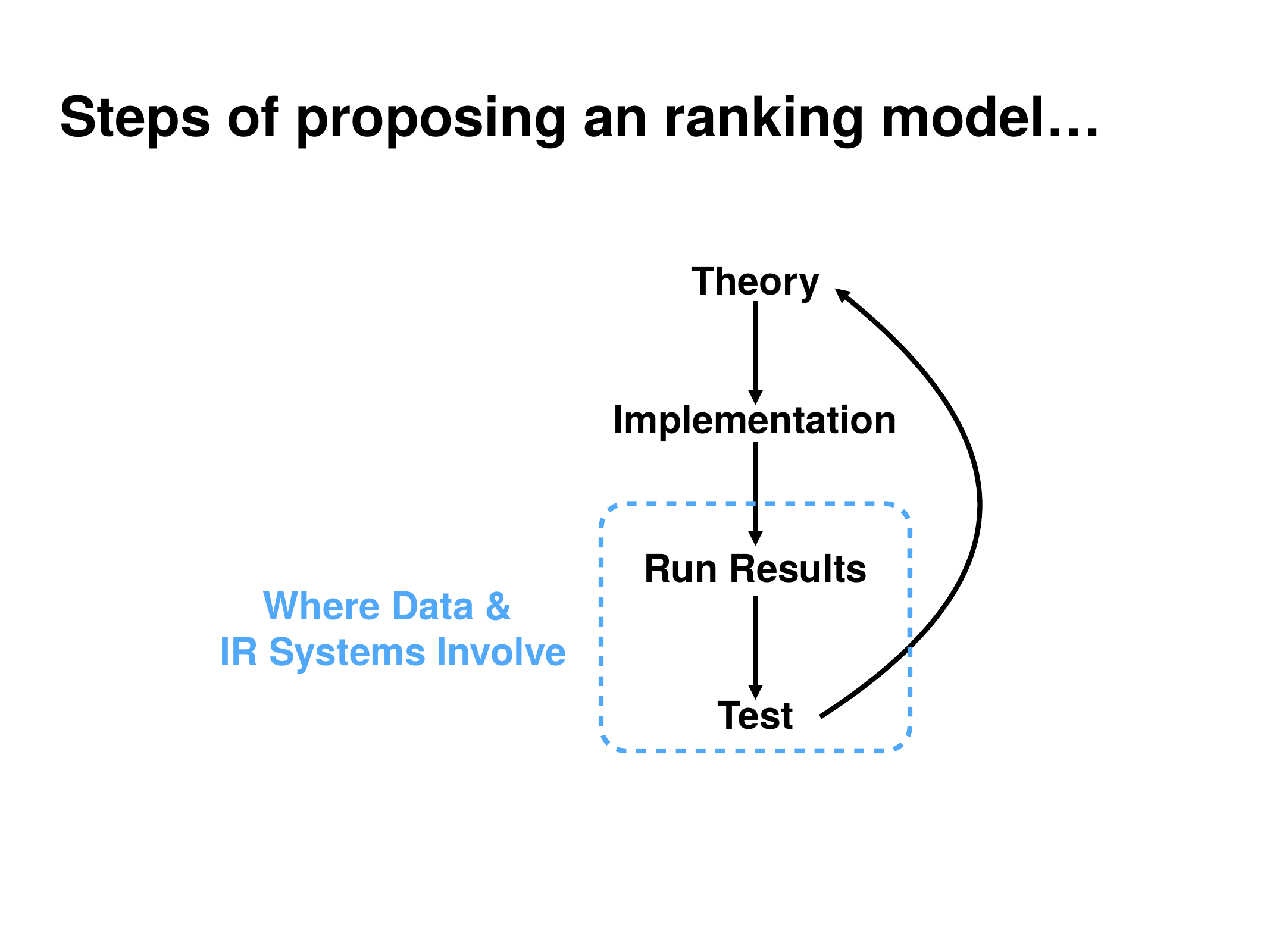

# Steps of proposing an ranking model…
Theory

Implementation

Run Results
Where Data &
IR Systems Involve

Test
67